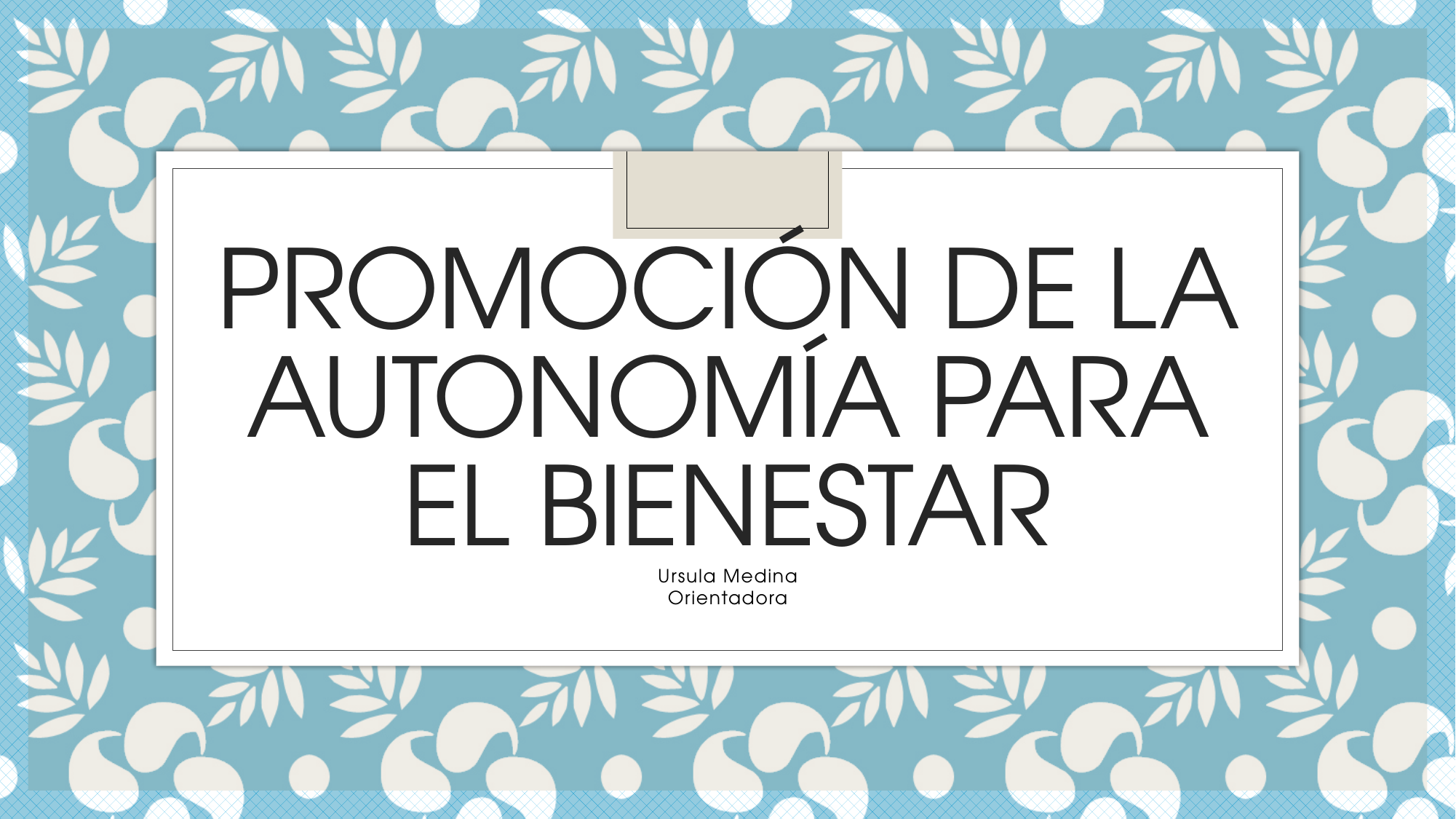

# Promoción de la autonomía para el bienestar
Ursula Medina
Orientadora